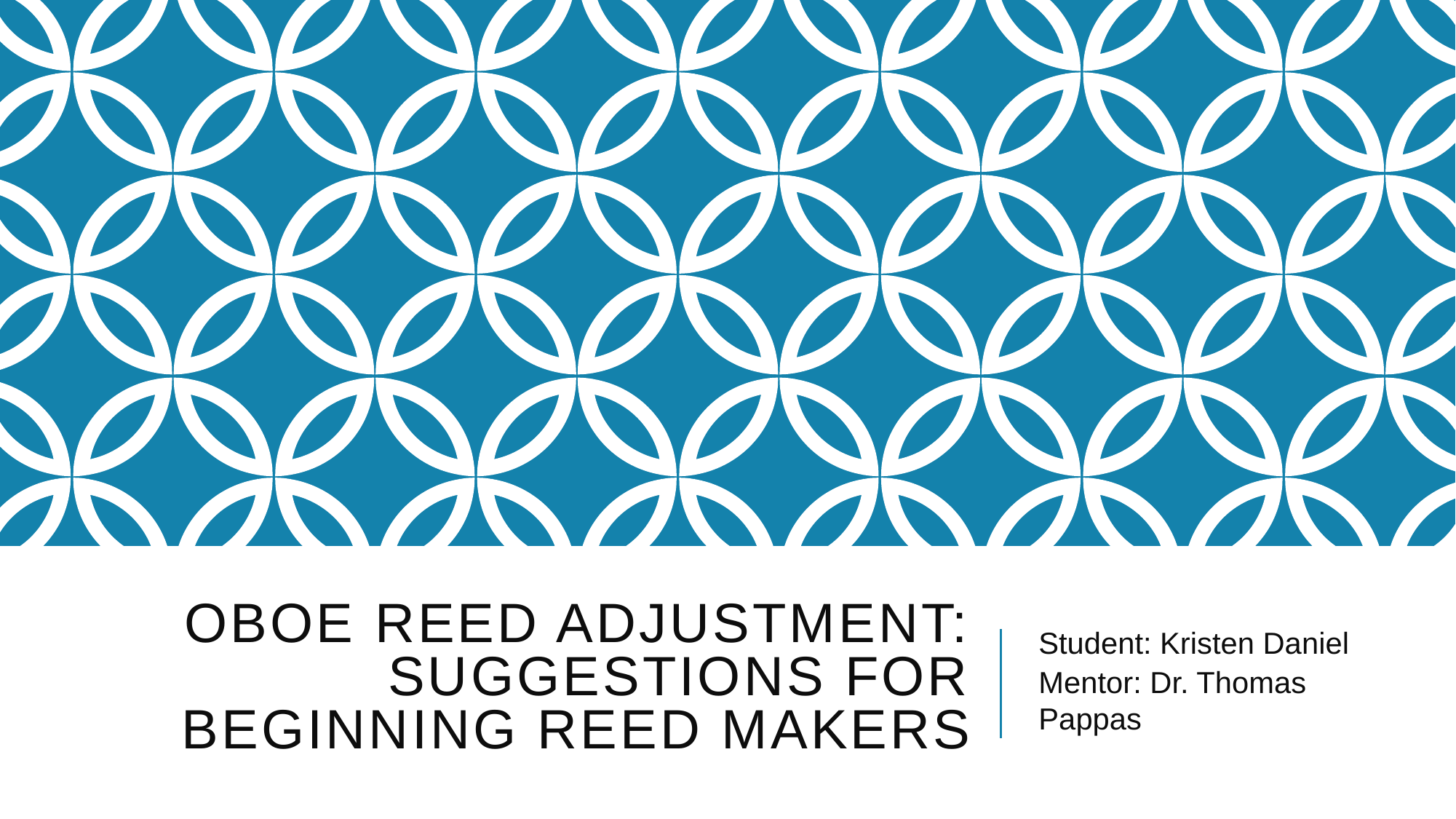

# Oboe reed adjustment: Suggestions for beginning reed makers
Student: Kristen Daniel
Mentor: Dr. Thomas Pappas